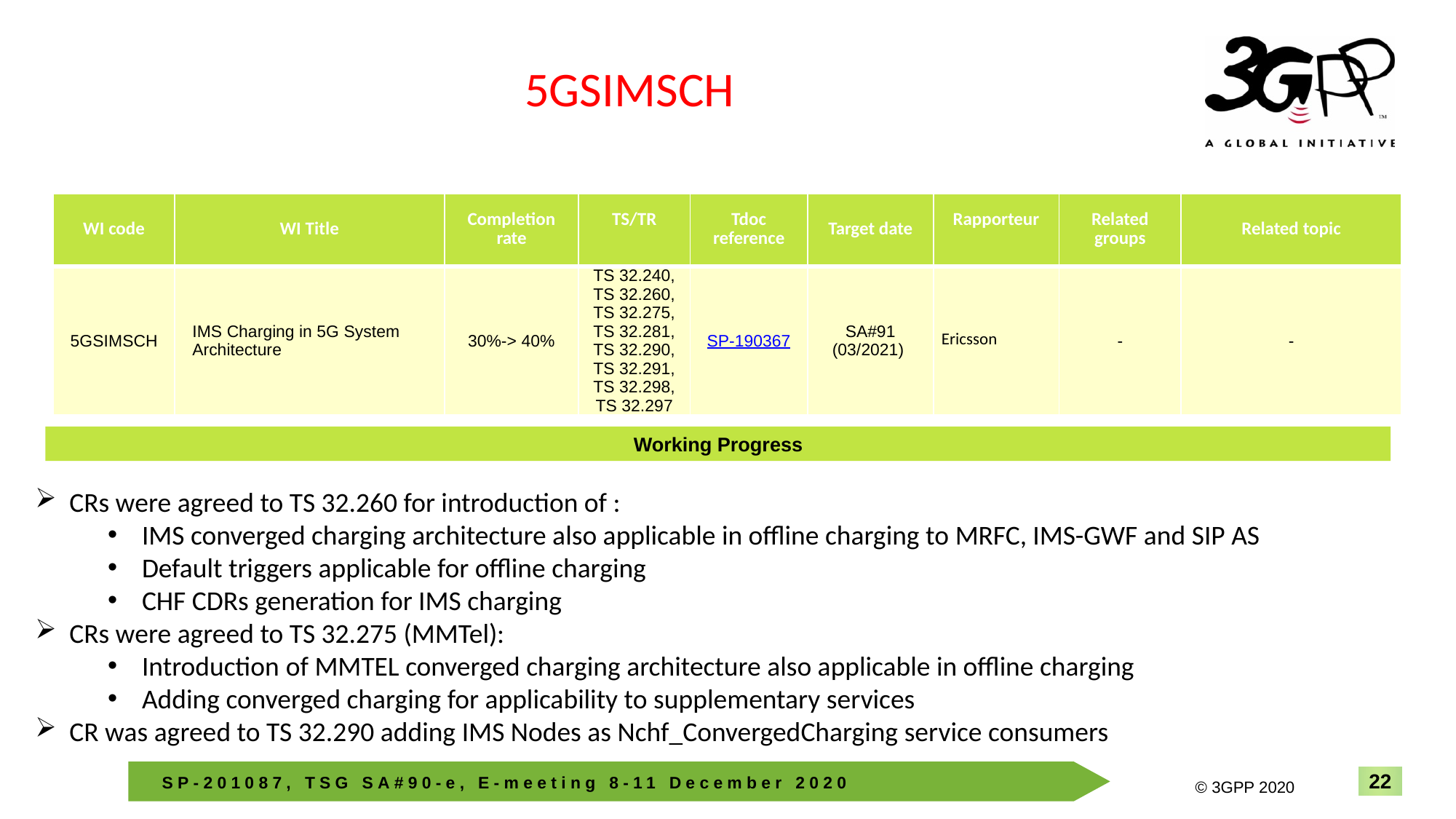

5GSIMSCH
| WI code | WI Title | Completion rate | TS/TR | Tdoc reference | Target date | Rapporteur | Related groups | Related topic |
| --- | --- | --- | --- | --- | --- | --- | --- | --- |
| 5GSIMSCH | IMS Charging in 5G System Architecture | 30%-> 40% | TS 32.240, TS 32.260, TS 32.275, TS 32.281, TS 32.290, TS 32.291, TS 32.298, TS 32.297 | SP-190367 | SA#91 (03/2021) | Ericsson | - | - |
Working Progress
CRs were agreed to TS 32.260 for introduction of :
IMS converged charging architecture also applicable in offline charging to MRFC, IMS-GWF and SIP AS
Default triggers applicable for offline charging
CHF CDRs generation for IMS charging
CRs were agreed to TS 32.275 (MMTel):
Introduction of MMTEL converged charging architecture also applicable in offline charging
Adding converged charging for applicability to supplementary services
CR was agreed to TS 32.290 adding IMS Nodes as Nchf_ConvergedCharging service consumers